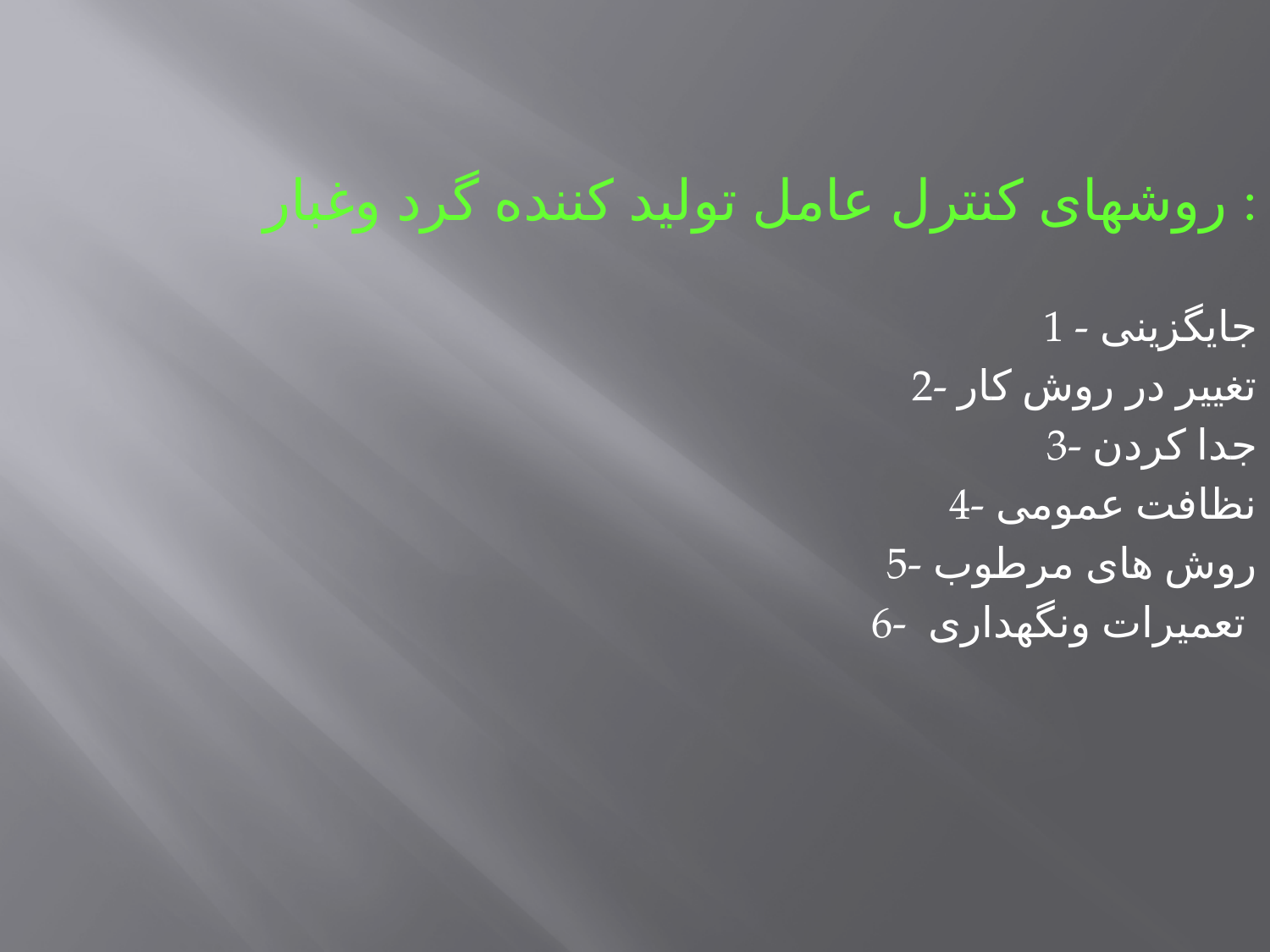

روشهای کنترل عامل تولید کننده گرد وغبار :

1 - جایگزینی
2- تغییر در روش کار
3- جدا کردن
4- نظافت عمومی
5- روش های مرطوب
6-  تعمیرات ونگهداری